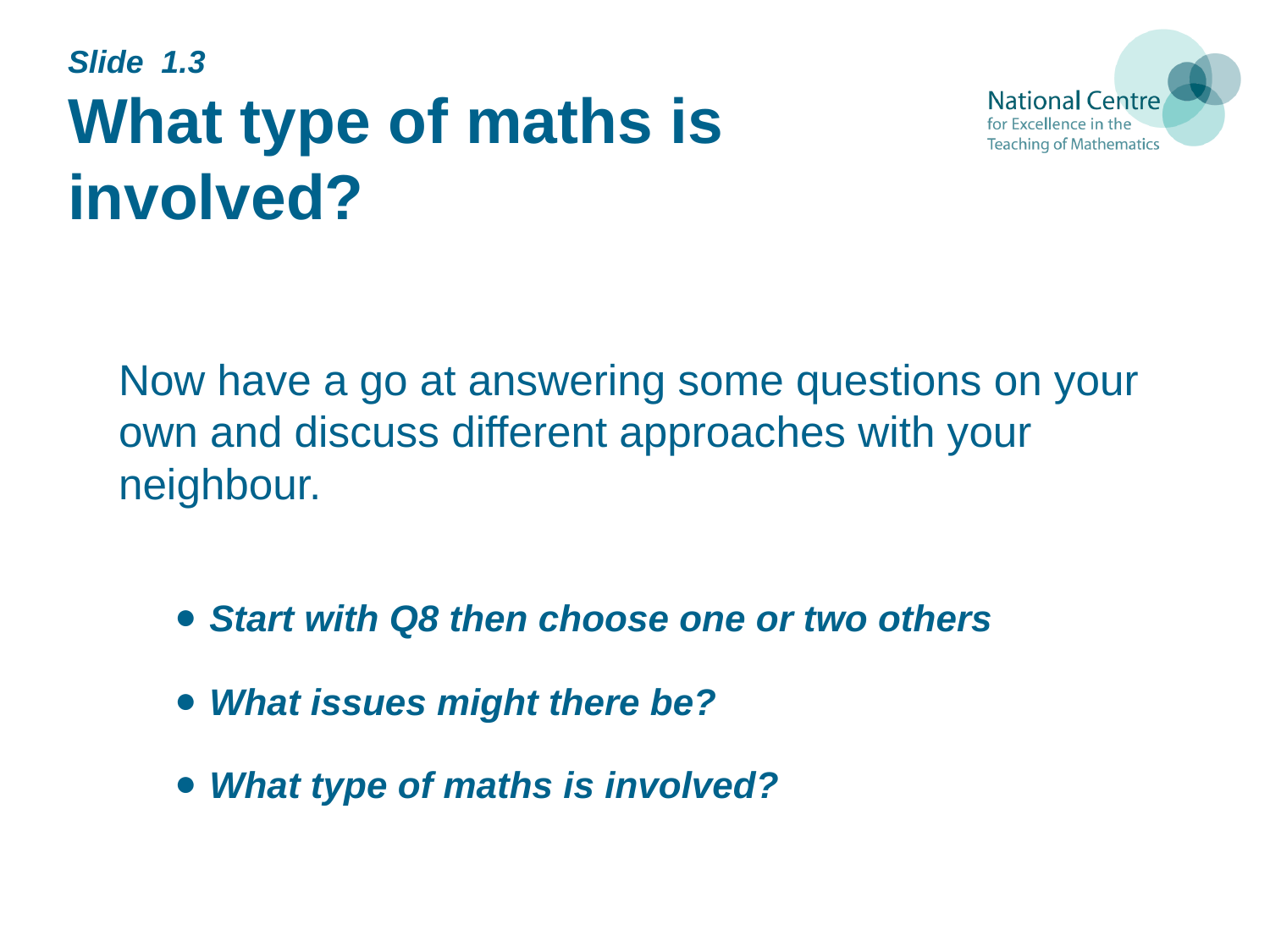

# Slide  1.3 What type of maths is involved?

Now have a go at answering some questions on your own and discuss different approaches with your neighbour.

Start with Q8 then choose one or two others
What issues might there be?
What type of maths is involved?